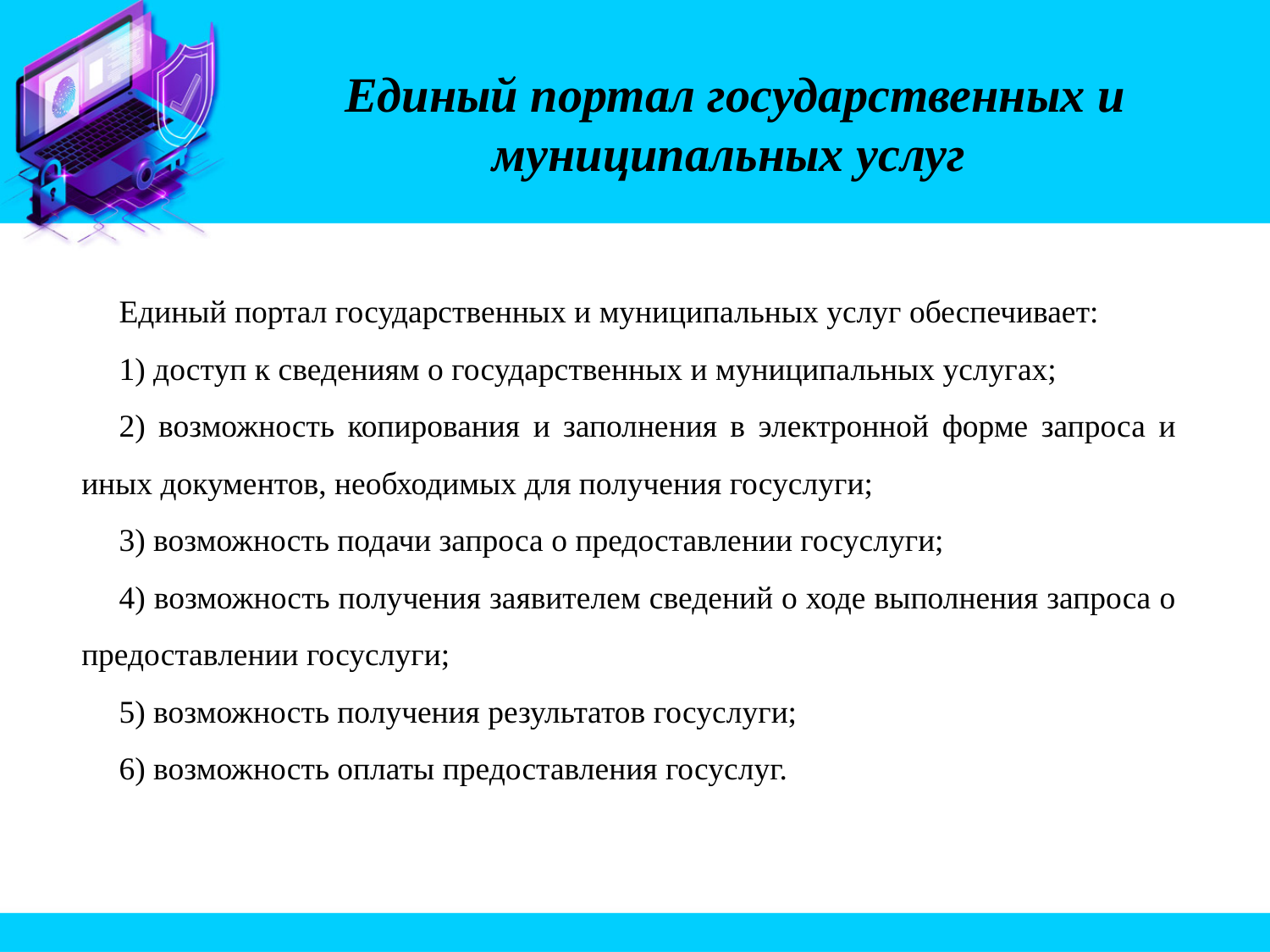

Единый портал государственных и муниципальных услуг
Единый портал государственных и муниципальных услуг обеспечивает:
1) доступ к сведениям о государственных и муниципальных услугах;
2) возможность копирования и заполнения в электронной форме запроса и иных документов, необходимых для получения госуслуги;
3) возможность подачи запроса о предоставлении госуслуги;
4) возможность получения заявителем сведений о ходе выполнения запроса о предоставлении госуслуги;
5) возможность получения результатов госуслуги;
6) возможность оплаты предоставления госуслуг.